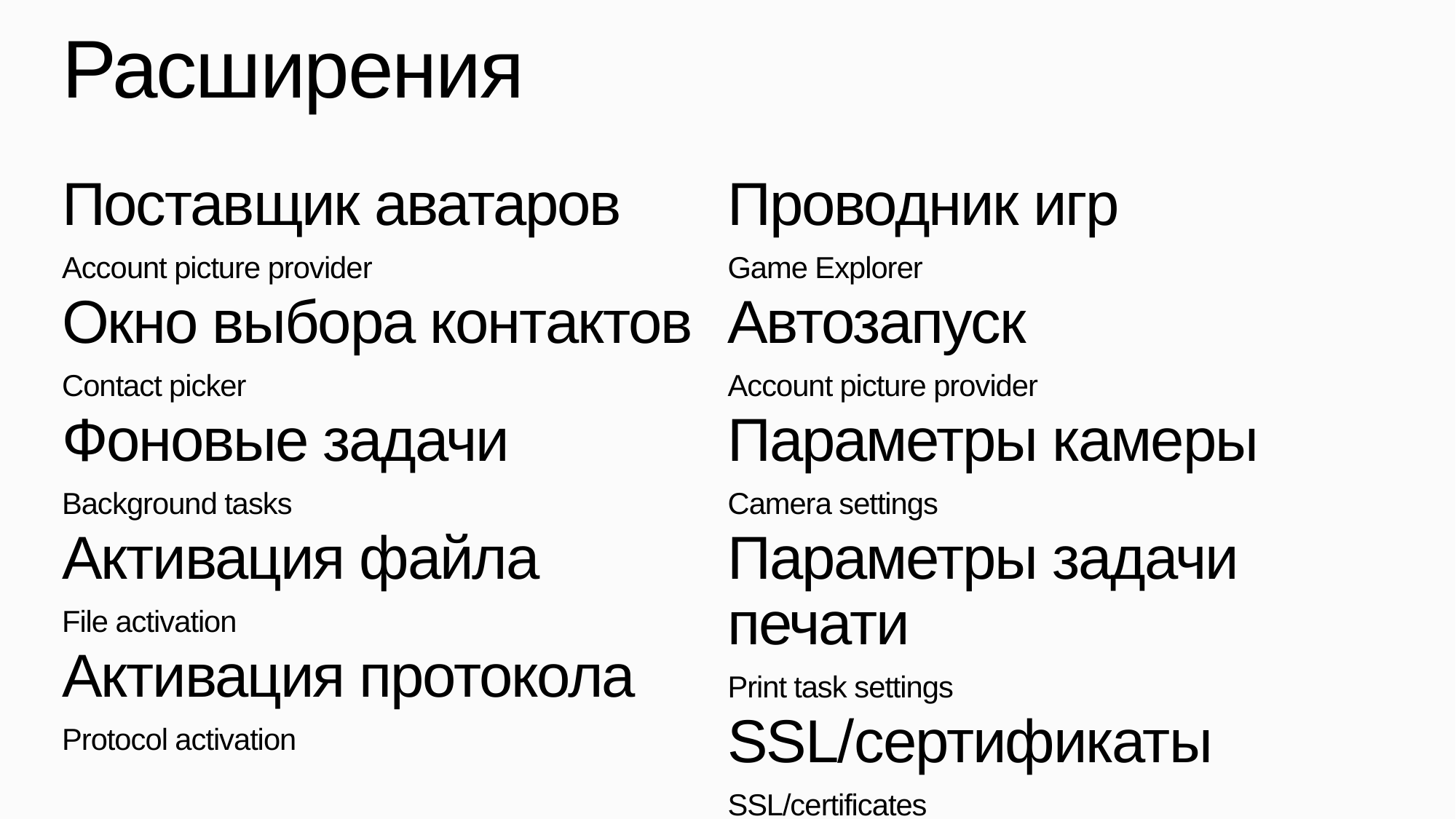

# Расширения
Поставщик аватаров
Account picture provider
Окно выбора контактов
Contact picker
Фоновые задачи
Background tasks
Активация файла
File activation
Активация протокола
Protocol activation
Проводник игр
Game Explorer
Автозапуск
Account picture provider
Параметры камеры
Camera settings
Параметры задачи печати
Print task settings
SSL/сертификаты
SSL/certificates